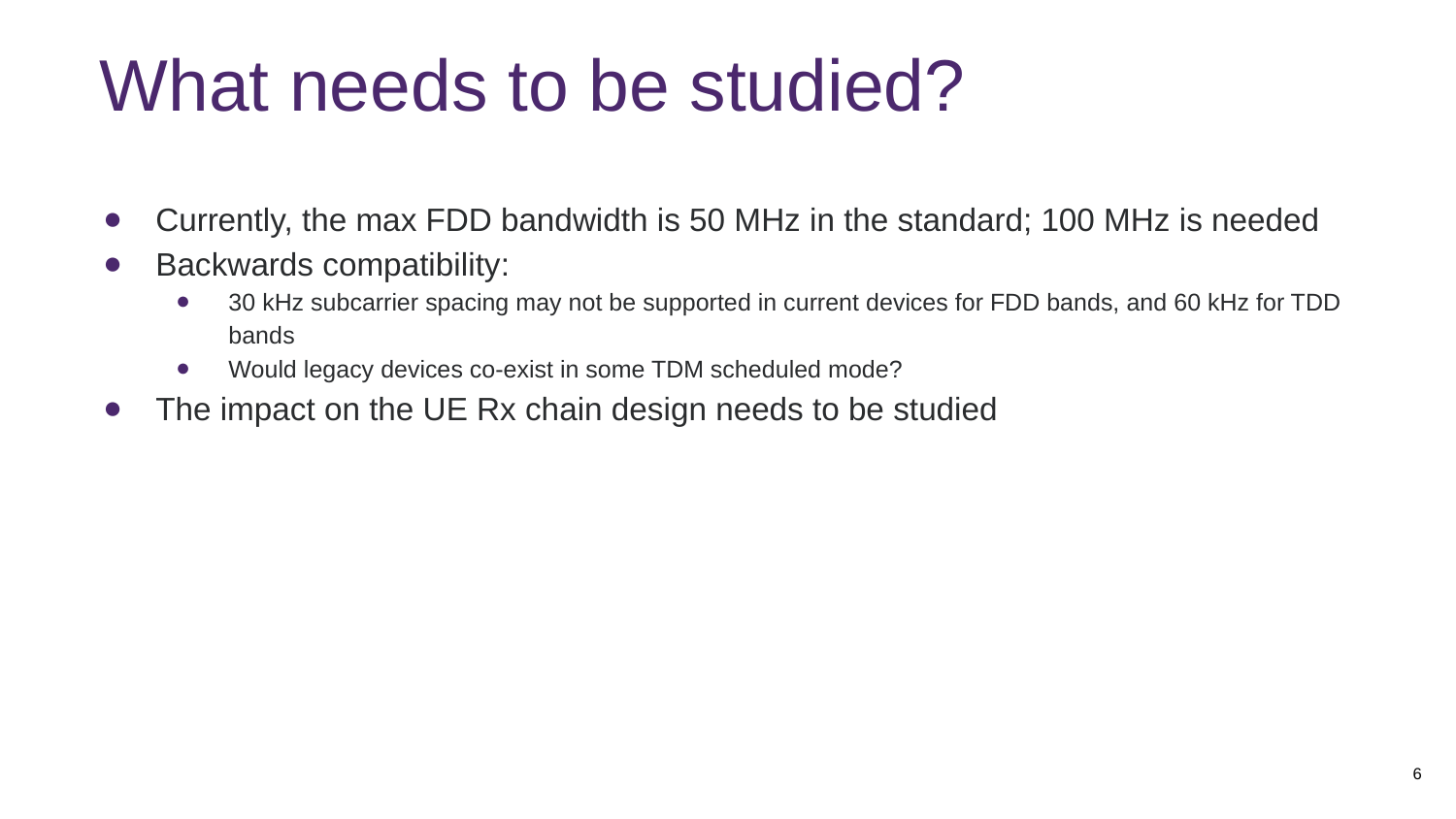

What needs to be studied?
Currently, the max FDD bandwidth is 50 MHz in the standard; 100 MHz is needed
Backwards compatibility:
30 kHz subcarrier spacing may not be supported in current devices for FDD bands, and 60 kHz for TDD bands
Would legacy devices co-exist in some TDM scheduled mode?
The impact on the UE Rx chain design needs to be studied
6